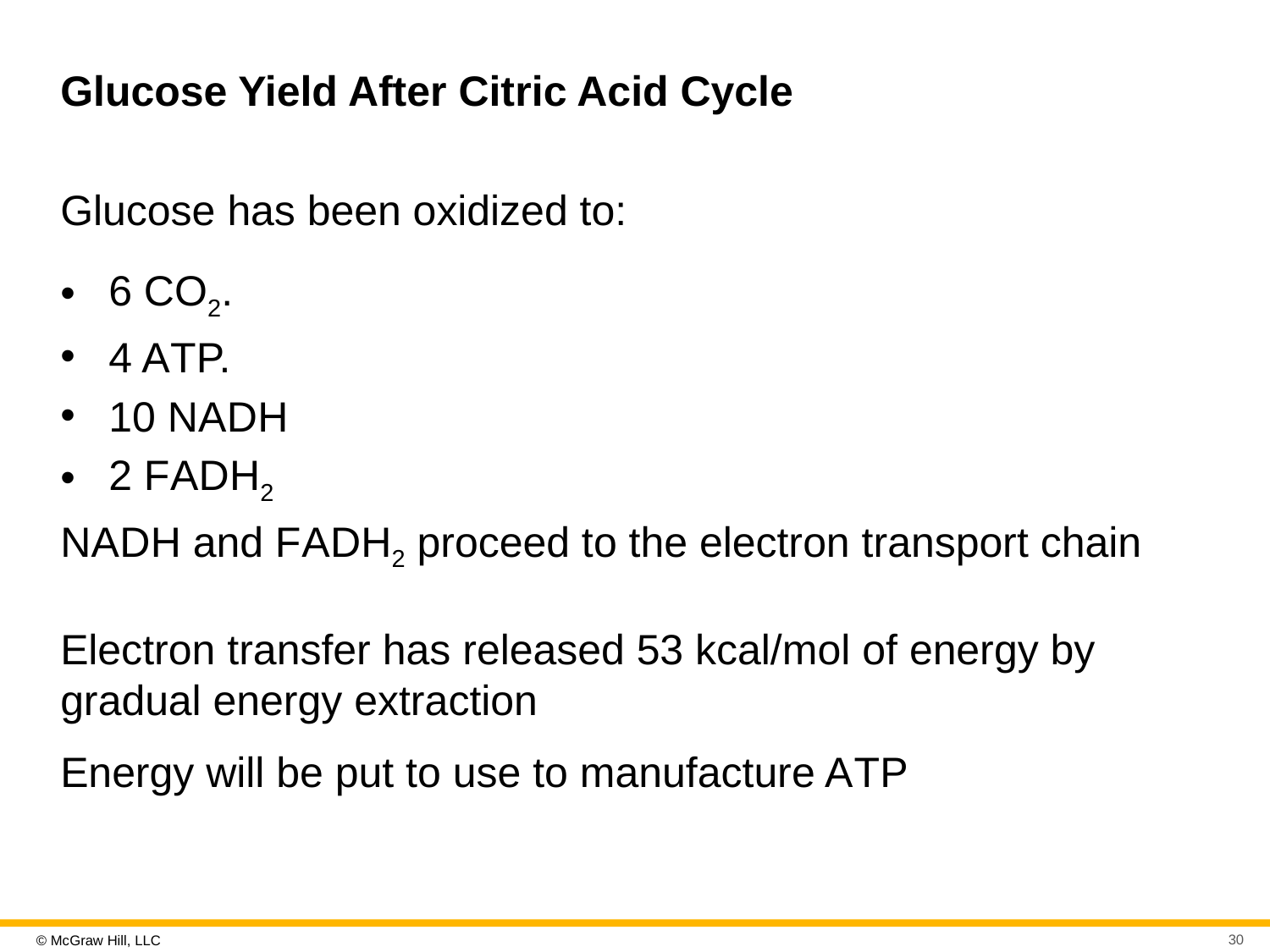

# Glucose Yield After Citric Acid Cycle
Glucose has been oxidized to:
6 CO2.
4 A T P.
10 N A D H
2 F A D H2
N A D H and F A D H2 proceed to the electron transport chain
Electron transfer has released 53 kcal/mol of energy by gradual energy extraction
Energy will be put to use to manufacture A T P
30